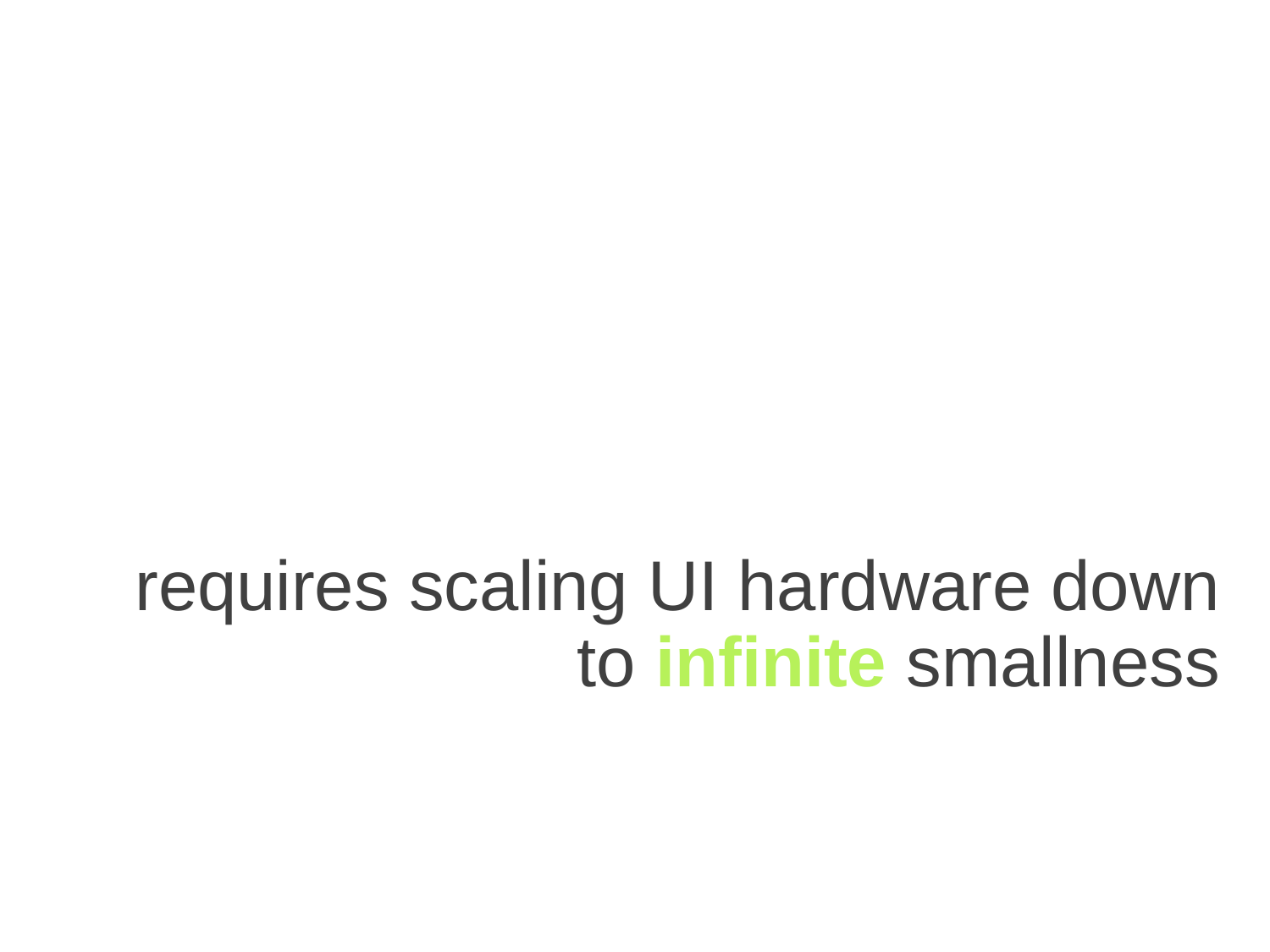

requires scaling UI hardware down
to infinite smallness